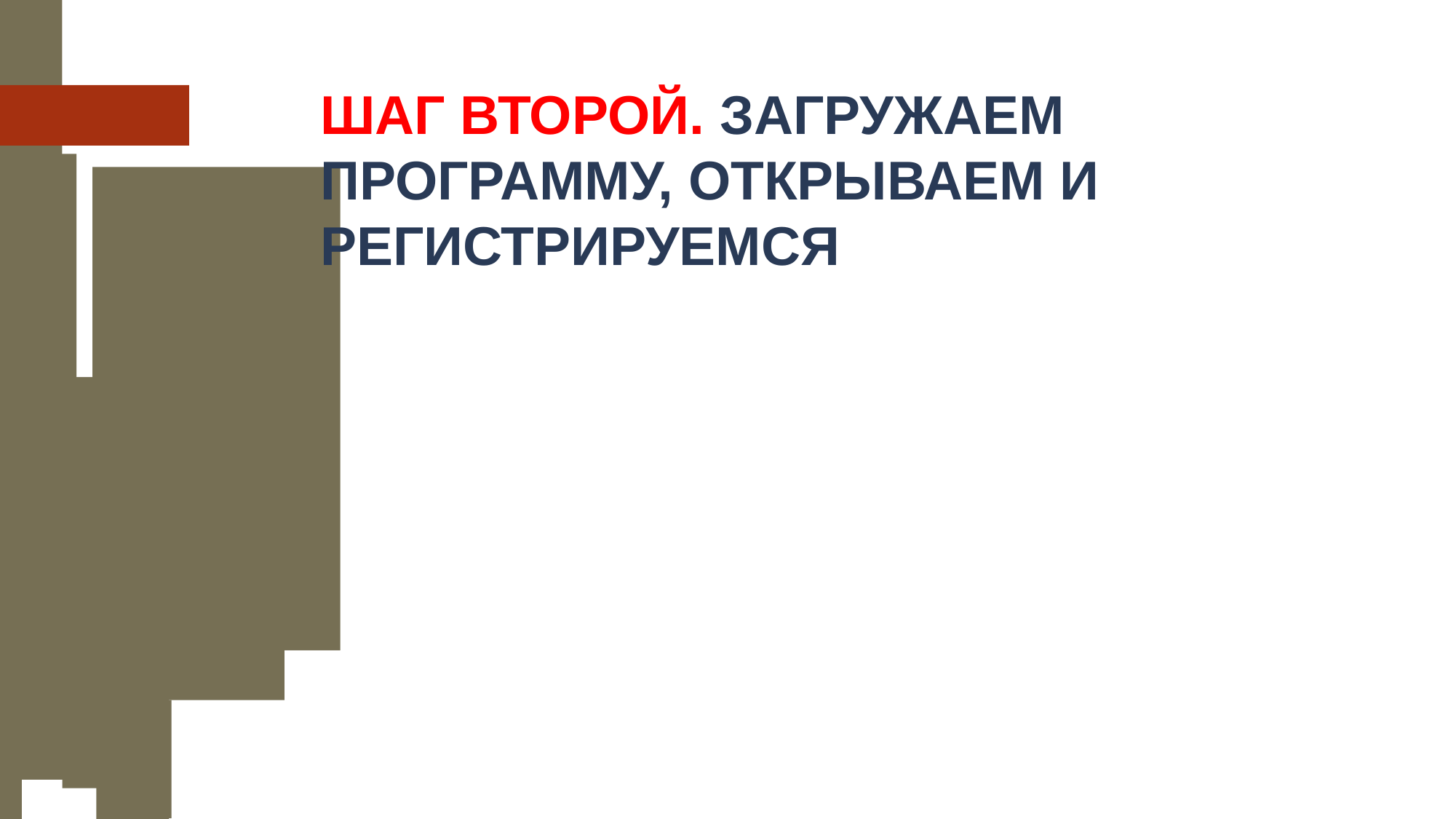

ШАГ ВТОРОЙ. ЗАГРУЖАЕМ ПРОГРАММУ, ОТКРЫВАЕМ И РЕГИСТРИРУЕМСЯ